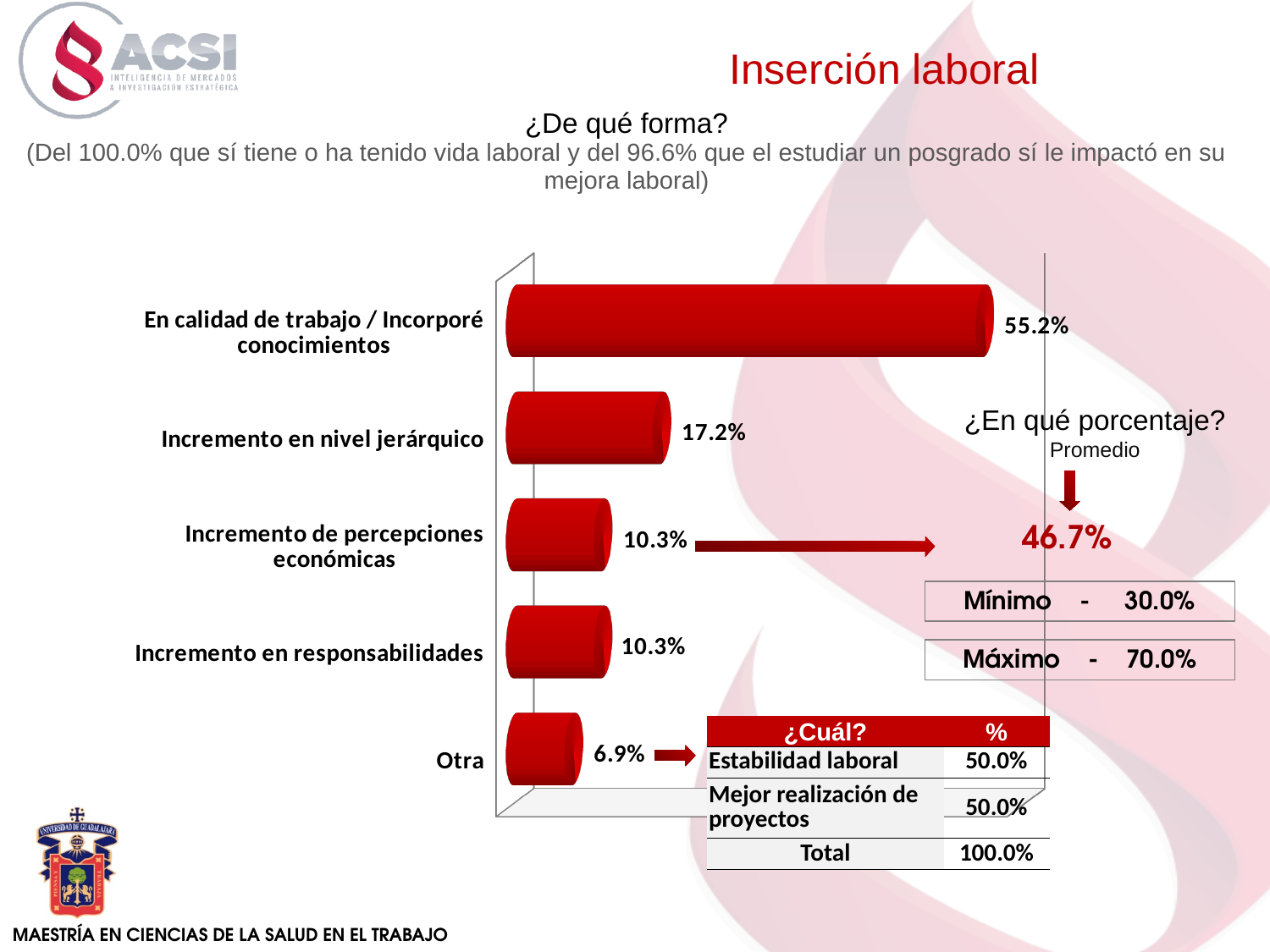

Inserción laboral
¿De qué forma?
(Del 100.0% que sí tiene o ha tenido vida laboral y del 96.6% que el estudiar un posgrado sí le impactó en su mejora laboral)

[unsupported chart]

¿En qué porcentaje?
Promedio

46.7%

Mínimo    -     30.0%
Máximo    -    70.0%
| ¿Cuál? | % |
| --- | --- |
| Estabilidad laboral | 50.0% |
| Mejor realización de proyectos | 50.0% |
| Total | 100.0% |